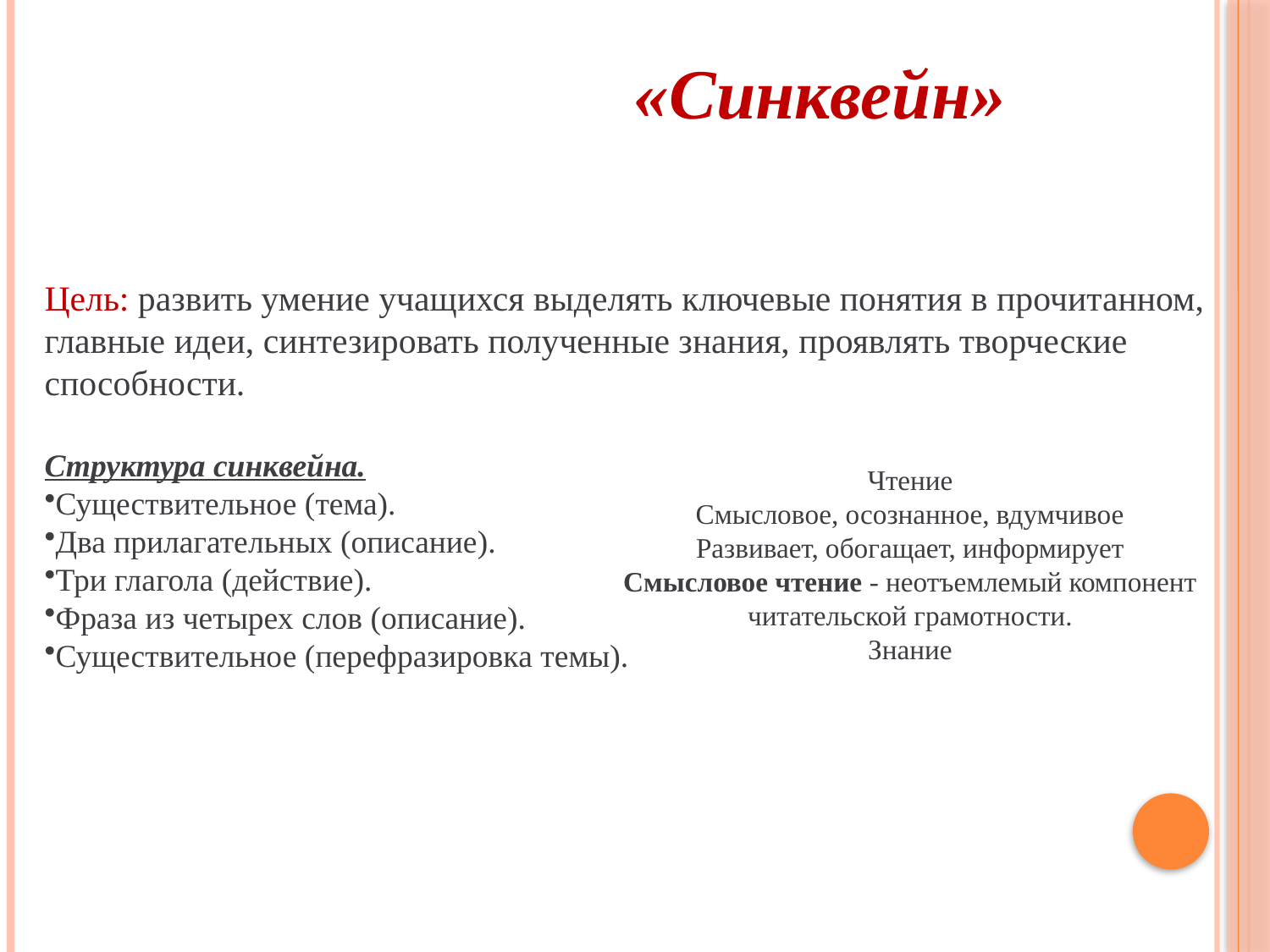

«Синквейн»

Цель: развить умение учащихся выделять ключевые понятия в прочитанном, главные идеи, синтезировать полученные знания, проявлять творческие способности.

Структура синквейна.
Существительное (тема).
Два прилагательных (описание).
Три глагола (действие).
Фраза из четырех слов (описание).
Существительное (перефразировка темы).
Чтение
Смысловое, осознанное, вдумчивое
Развивает, обогащает, информирует
Смысловое чтение - неотъемлемый компонент читательской грамотности.
Знание